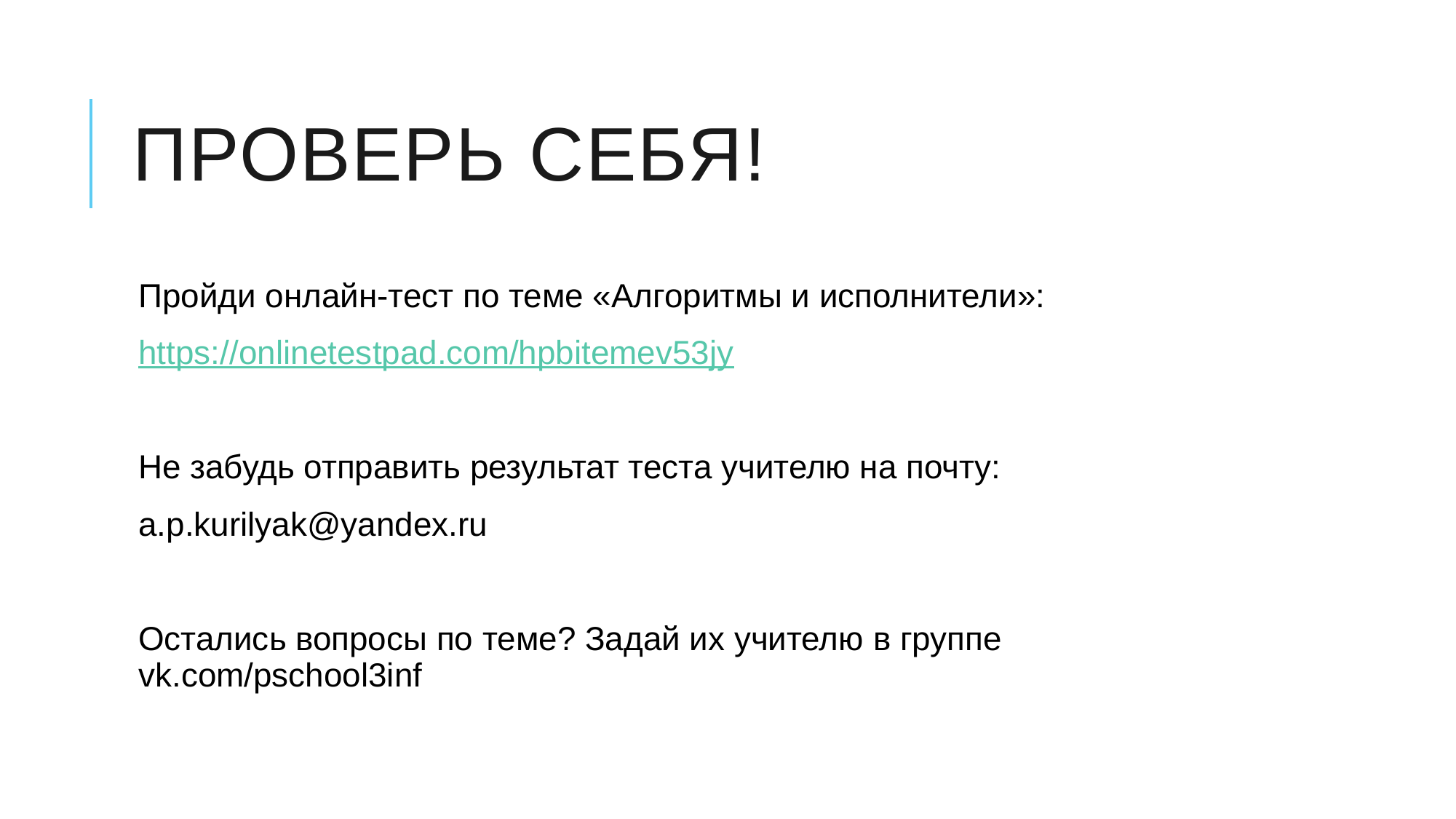

# Проверь себя!
Пройди онлайн-тест по теме «Алгоритмы и исполнители»:
https://onlinetestpad.com/hpbitemev53jy

Не забудь отправить результат теста учителю на почту:
a.p.kurilyak@yandex.ru

Остались вопросы по теме? Задай их учителю в группе vk.com/pschool3inf